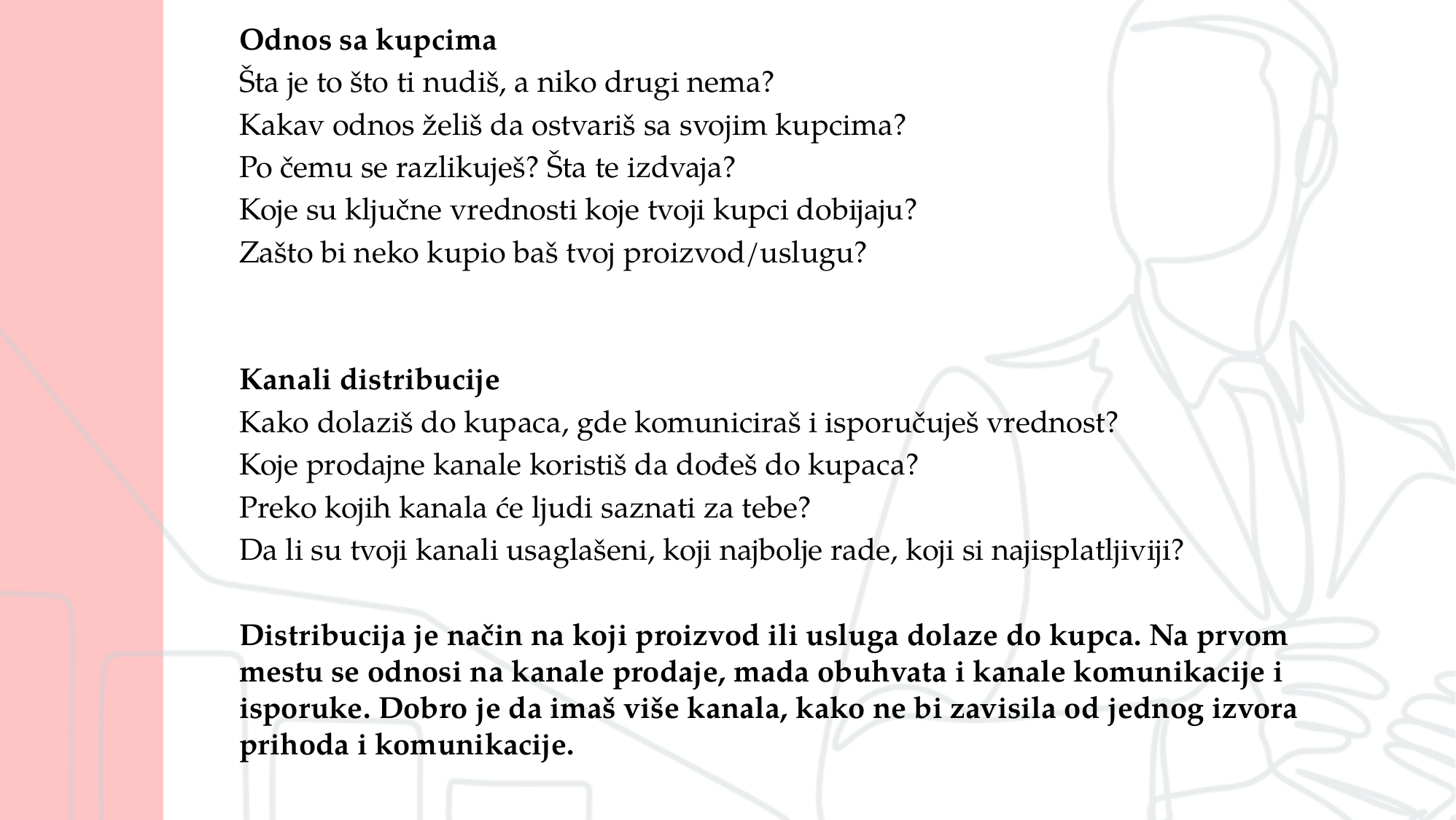

Odnos sa kupcima
Šta je to što ti nudiš, a niko drugi nema?
Kakav odnos želiš da ostvariš sa svojim kupcima?
Po čemu se razlikuješ? Šta te izdvaja?
Koje su ključne vrednosti koje tvoji kupci dobijaju?
Zašto bi neko kupio baš tvoj proizvod/uslugu?

Kanali distribucije
Kako dolaziš do kupaca, gde komuniciraš i isporučuješ vrednost?
Koje prodajne kanale koristiš da dođeš do kupaca?
Preko kojih kanala će ljudi saznati za tebe?
Da li su tvoji kanali usaglašeni, koji najbolje rade, koji si najisplatljiviji?

Distribucija je način na koji proizvod ili usluga dolaze do kupca. Na prvom mestu se odnosi na kanale prodaje, mada obuhvata i kanale komunikacije i isporuke. Dobro je da imaš više kanala, kako ne bi zavisila od jednog izvora prihoda i komunikacije.